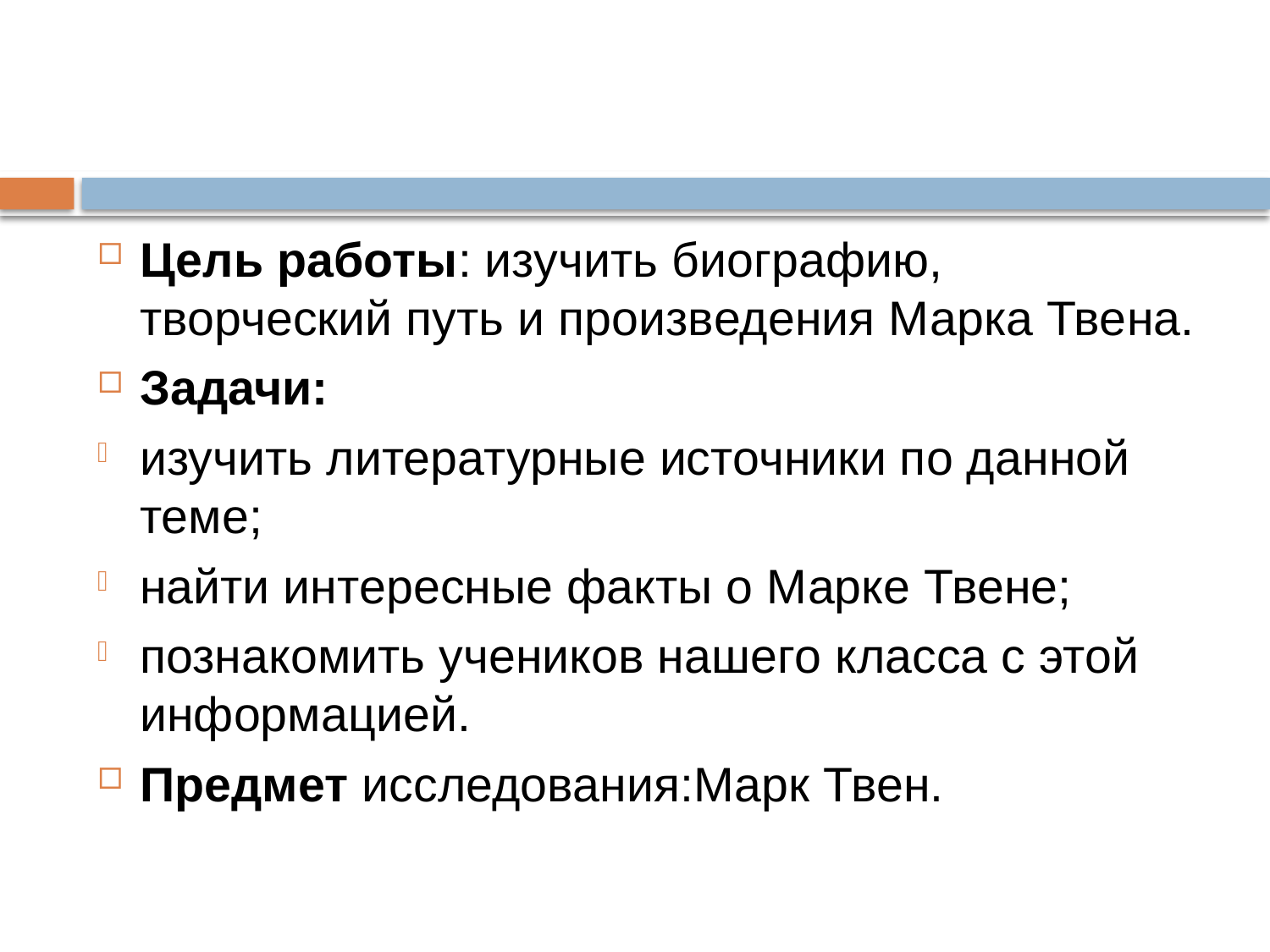

#
Цель работы: изучить биографию, творческий путь и произведения Марка Твена.
Задачи:
изучить литературные источники по данной теме;
найти интересные факты о Марке Твене;
познакомить учеников нашего класса с этой информацией.
Предмет исследования:Марк Твен.